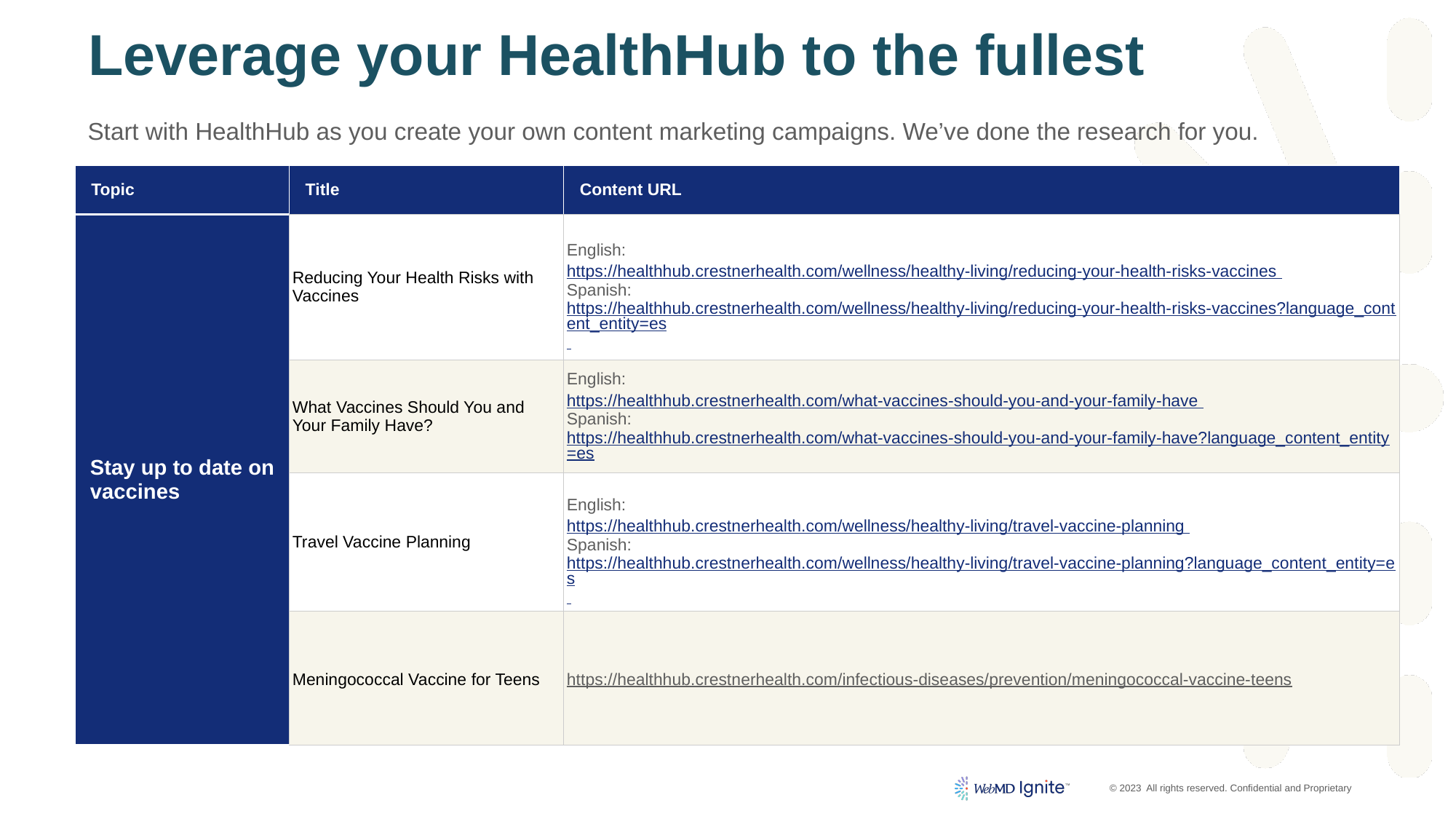

# Leverage your HealthHub to the fullest
Start with HealthHub as you create your own content marketing campaigns. We’ve done the research for you.
| Topic | Title | Content URL |
| --- | --- | --- |
| Stay up to date on vaccines | Reducing Your Health Risks with Vaccines | English: https://healthhub.crestnerhealth.com/wellness/healthy-living/reducing-your-health-risks-vaccines Spanish: https://healthhub.crestnerhealth.com/wellness/healthy-living/reducing-your-health-risks-vaccines?language\_content\_entity=es |
|  | What Vaccines Should You and Your Family Have? | English: https://healthhub.crestnerhealth.com/what-vaccines-should-you-and-your-family-have Spanish: https://healthhub.crestnerhealth.com/what-vaccines-should-you-and-your-family-have?language\_content\_entity=es |
|  | Travel Vaccine Planning | English: https://healthhub.crestnerhealth.com/wellness/healthy-living/travel-vaccine-planning Spanish: https://healthhub.crestnerhealth.com/wellness/healthy-living/travel-vaccine-planning?language\_content\_entity=es |
|  | Meningococcal Vaccine for Teens | https://healthhub.crestnerhealth.com/infectious-diseases/prevention/meningococcal-vaccine-teens |